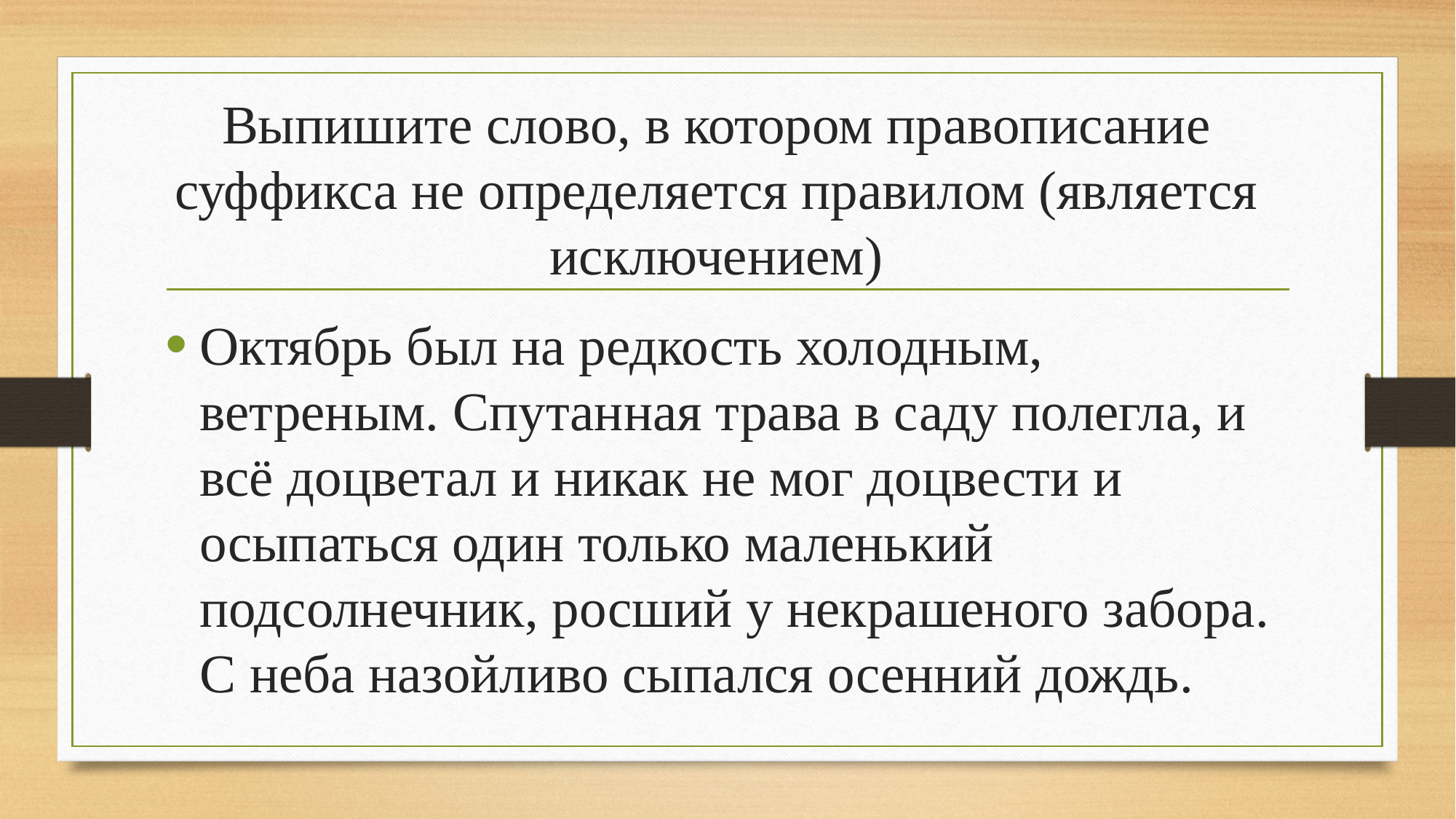

# Выпишите слово, в котором правописание суффикса не определяется правилом (является исключением)
Октябрь был на редкость холодным, ветреным. Спутанная трава в саду полегла, и всё доцветал и никак не мог доцвести и осыпаться один только маленький подсолнечник, росший у некрашеного забора. С неба назойливо сыпался осенний дождь.